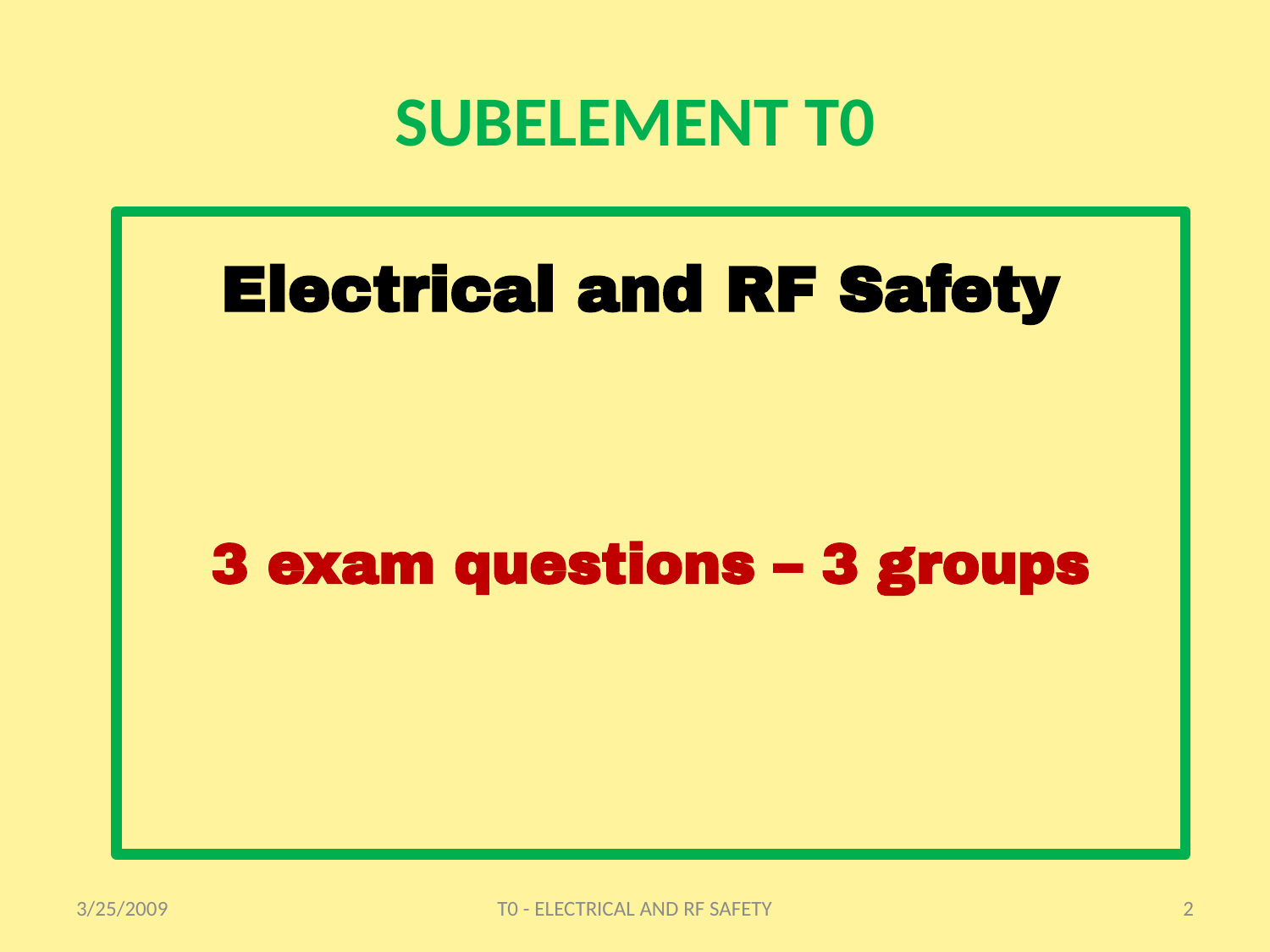

# SUBELEMENT T0

Electrical and RF Safety

3 exam questions – 3 groups

3/25/2009
T0 - ELECTRICAL AND RF SAFETY
2